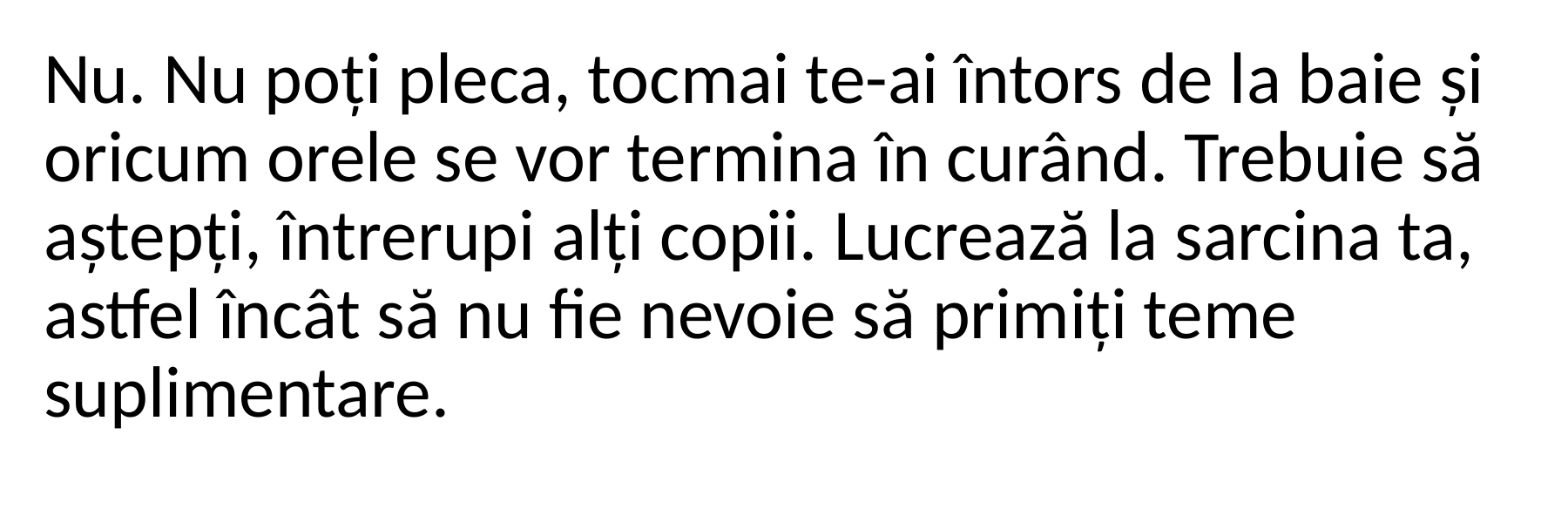

Nu. Nu poți pleca, tocmai te-ai întors de la baie și oricum orele se vor termina în curând. Trebuie să aștepți, întrerupi alți copii. Lucrează la sarcina ta, astfel încât să nu fie nevoie să primiți teme suplimentare.